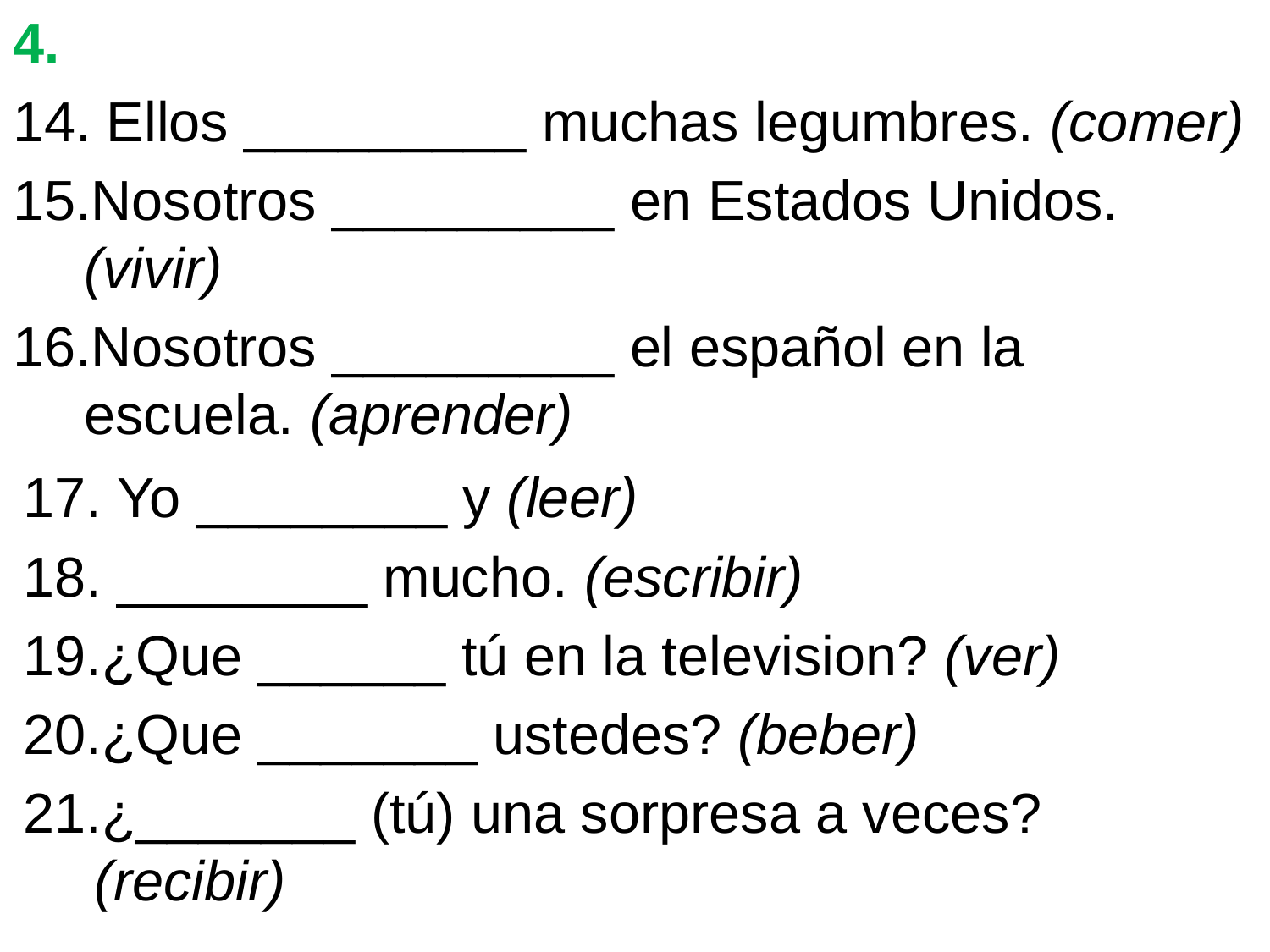

4.
 Ellos _________ muchas legumbres. (comer)
Nosotros _________ en Estados Unidos.(vivir)
Nosotros _________ el español en la escuela. (aprender)
 Yo ________ y (leer)
 ________ mucho. (escribir)
¿Que ______ tú en la television? (ver)
¿Que _______ ustedes? (beber)
¿_______ (tú) una sorpresa a veces? (recibir)